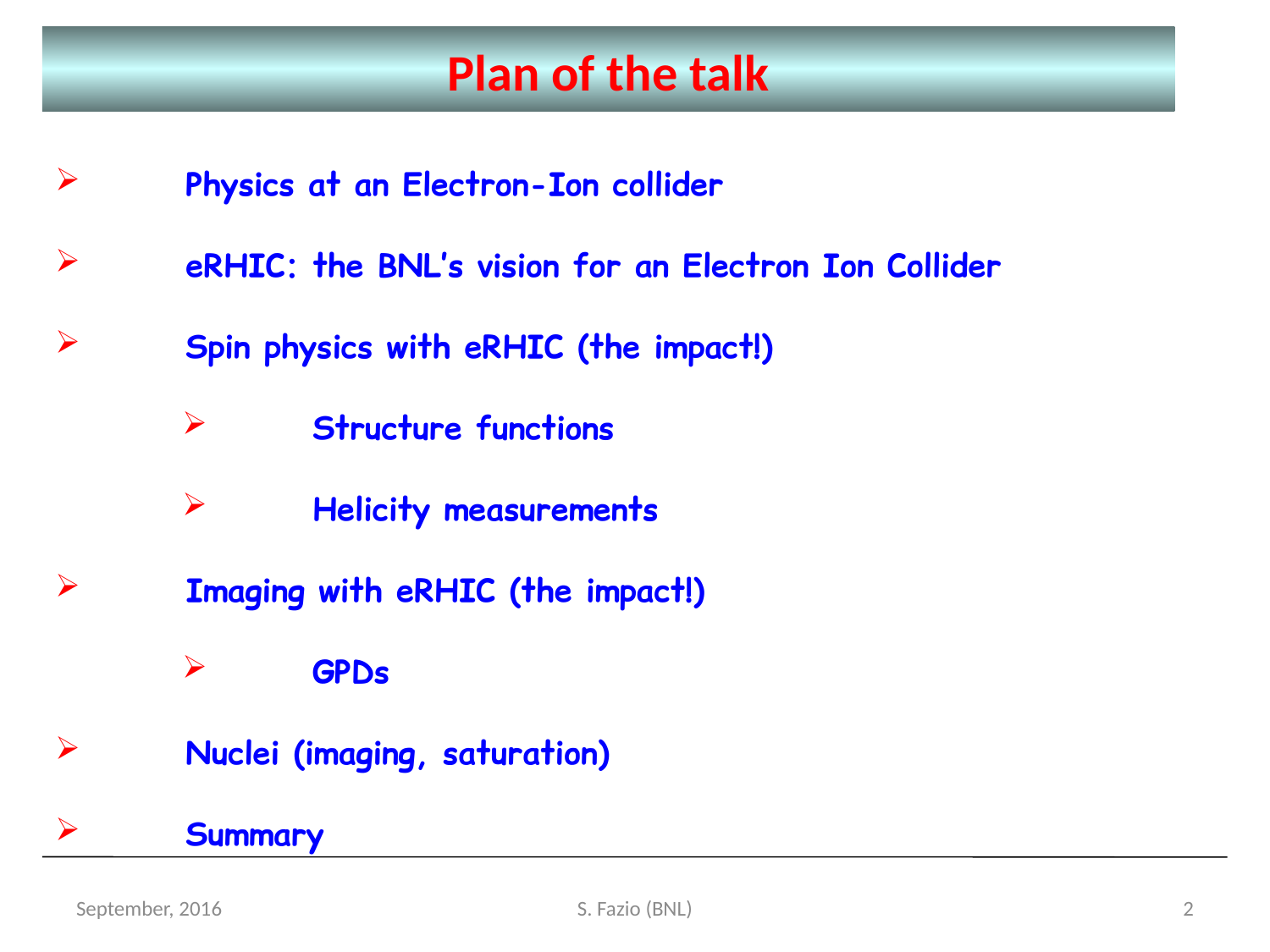

Plan of the talk
Physics at an Electron-Ion collider
eRHIC: the BNL’s vision for an Electron Ion Collider
Spin physics with eRHIC (the impact!)
Structure functions
Helicity measurements
Imaging with eRHIC (the impact!)
GPDs
Nuclei (imaging, saturation)
Summary

September, 2016
S. Fazio (BNL)
2